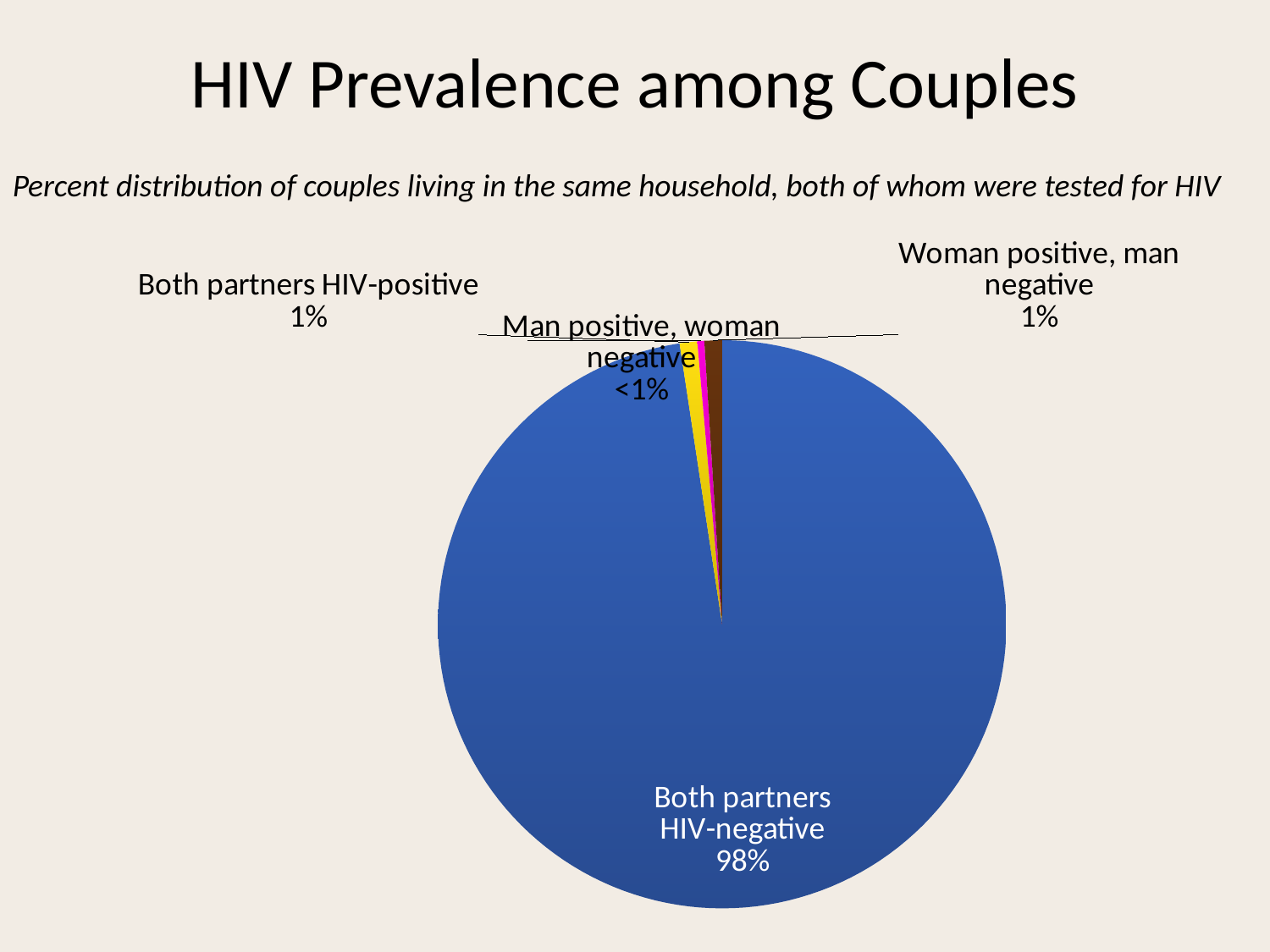

# HIV Prevalence among Couples
Percent distribution of couples living in the same household, both of whom were tested for HIV

### Chart

| Category | Sales |
|---|---|
| Both partners HIV-negative | 98.0 |
| Both partners HIV-positive | 1.0 |
| Man positive, woman negative | 0.4 |
| Woman positive, man negative | 1.0 |